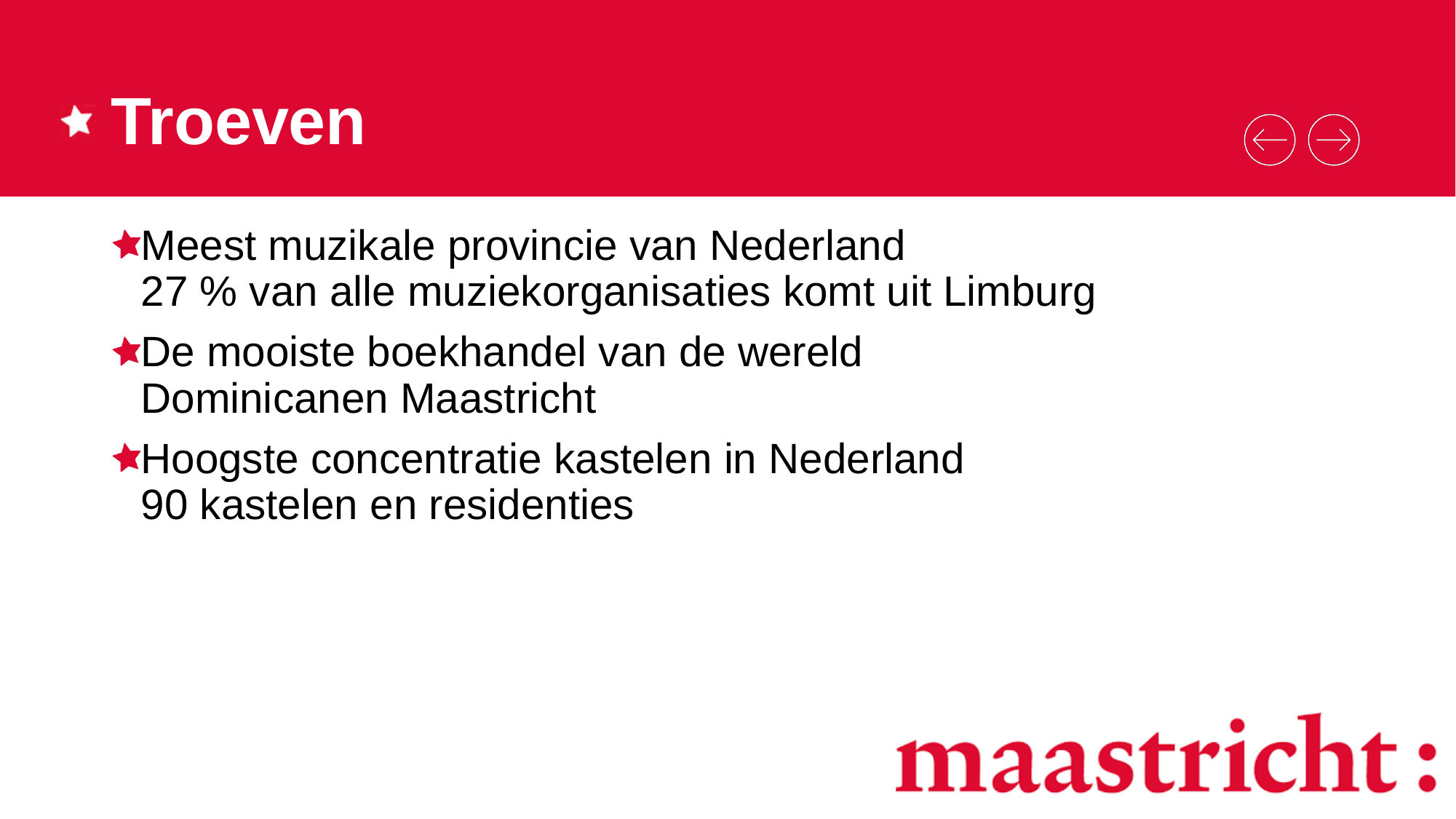

# Troeven
Meest muzikale provincie van Nederland
27 % van alle muziekorganisaties komt uit Limburg
De mooiste boekhandel van de wereld
Dominicanen Maastricht
Hoogste concentratie kastelen in Nederland
90 kastelen en residenties